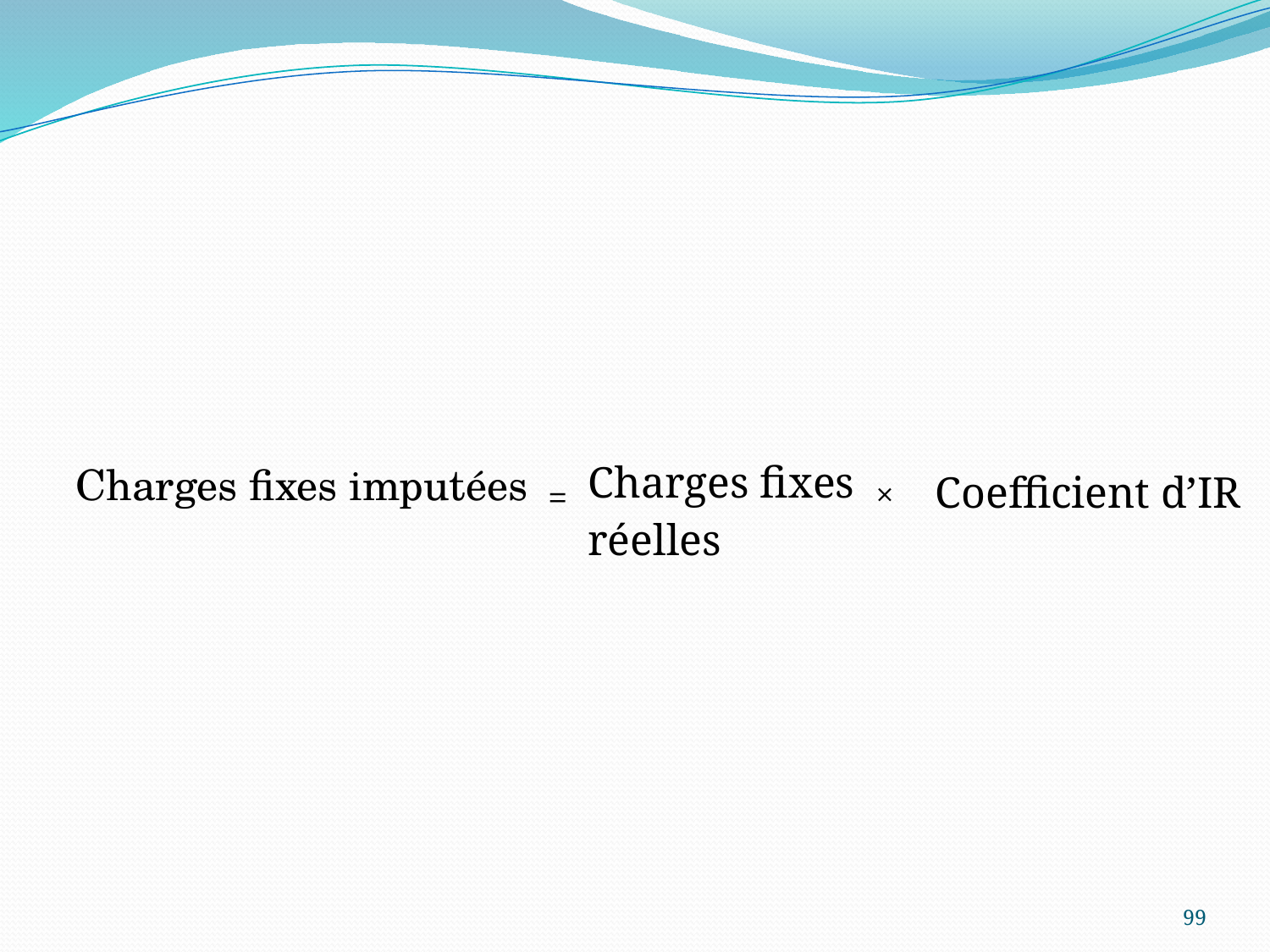

#

Charges fixes imputées

| Charges fixes réelles |
| --- |
| Coefficient d’IR |
| --- |
| = |
| --- |
| × |
| --- |
99